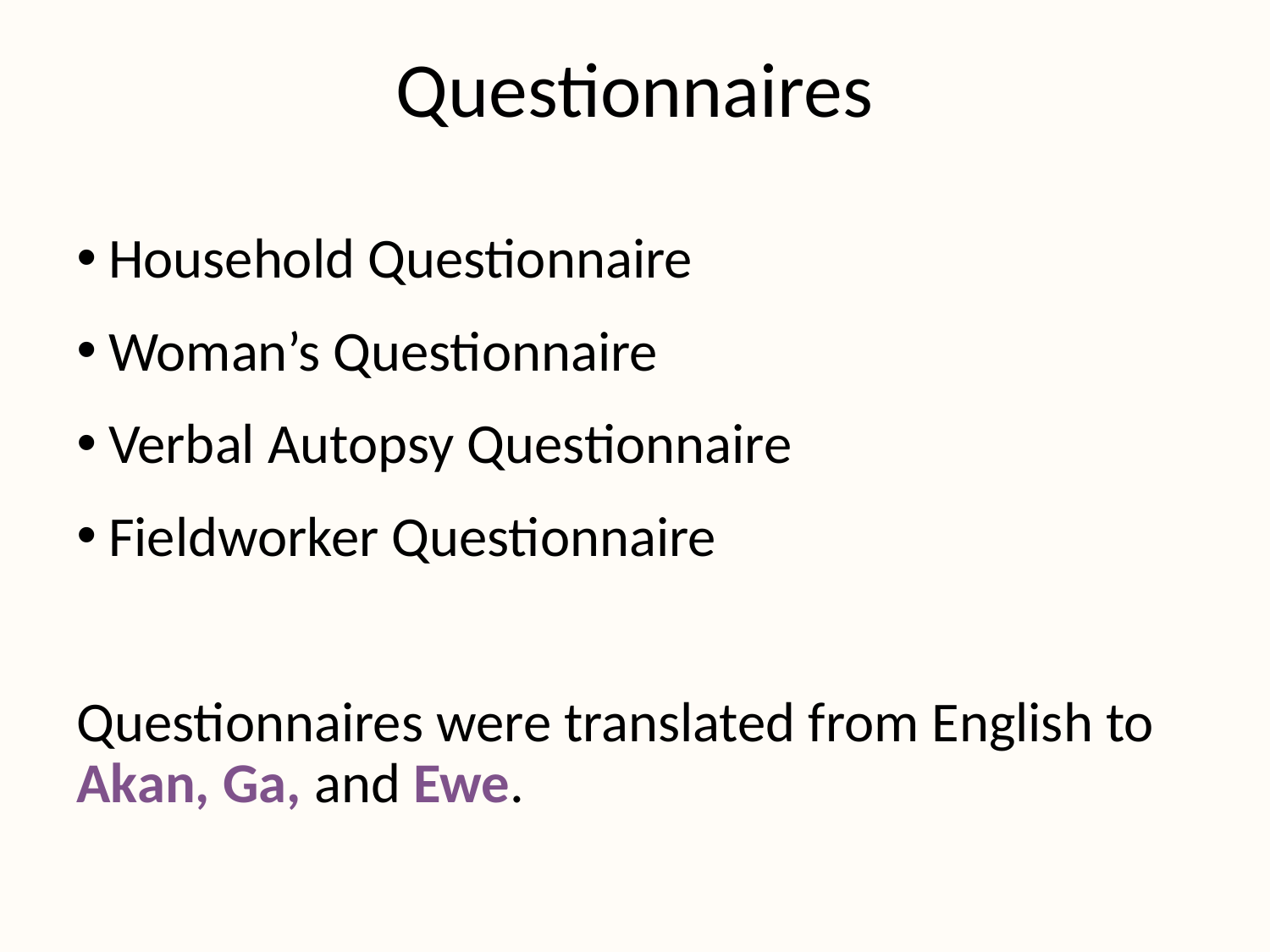

# Questionnaires
Household Questionnaire
Woman’s Questionnaire
Verbal Autopsy Questionnaire
Fieldworker Questionnaire

Questionnaires were translated from English to Akan, Ga, and Ewe.